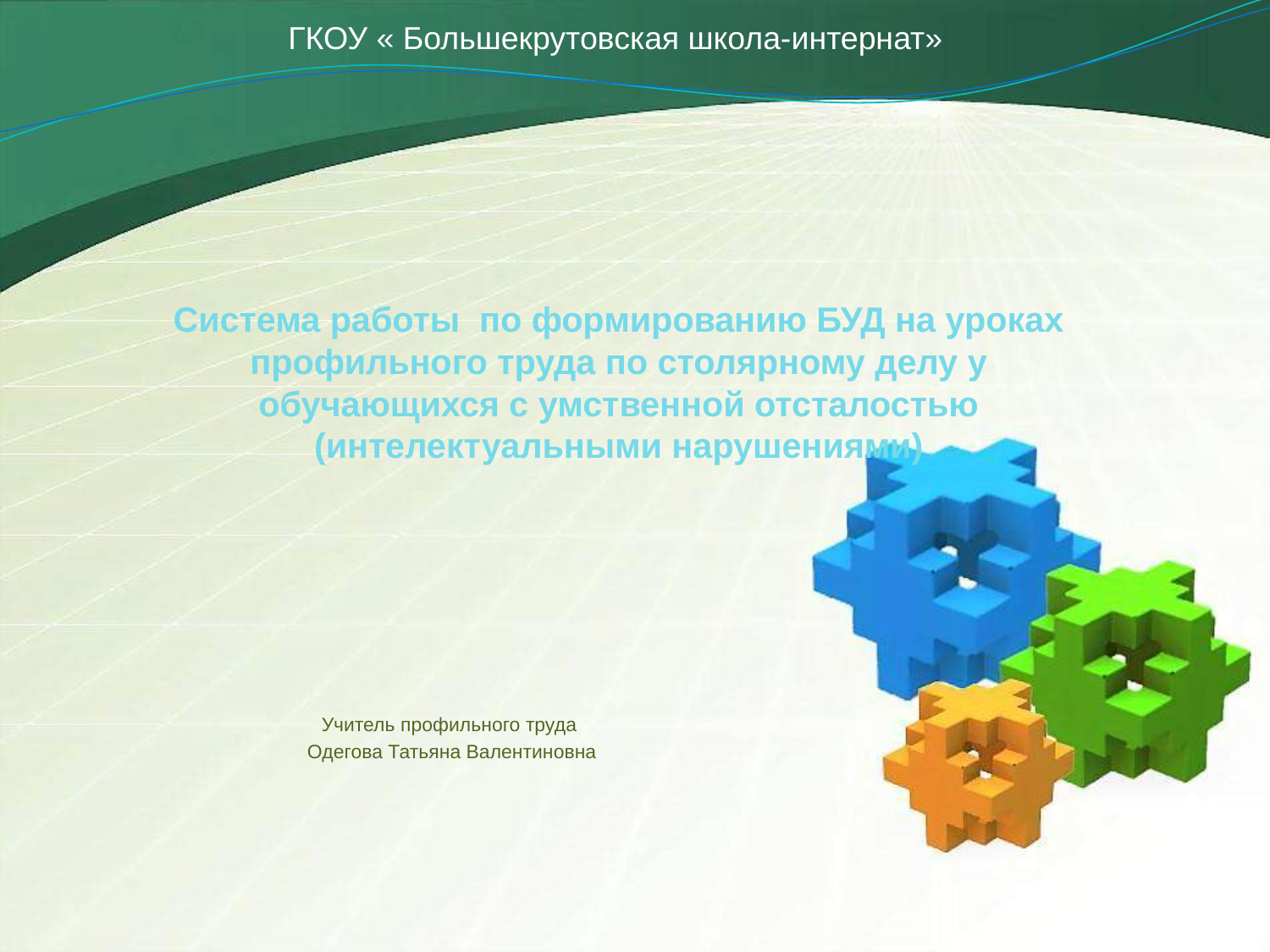

ГКОУ « Большекрутовская школа-интернат»
# Система работы  по формированию БУД на уроках профильного труда по столярному делу у обучающихся с умственной отсталостью (интелектуальными нарушениями)
Учитель профильного труда
Одегова Татьяна Валентиновна